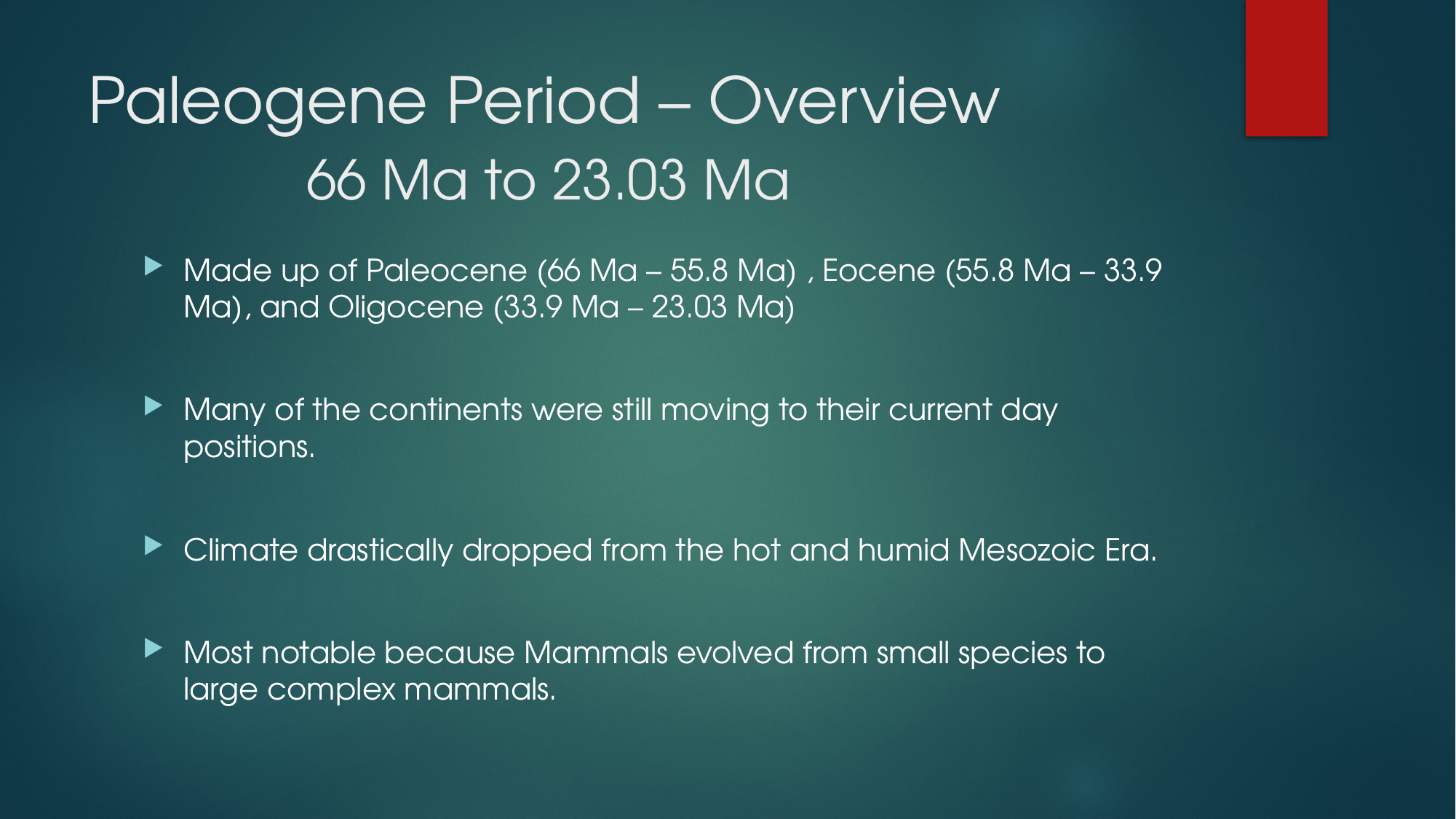

# Paleogene Period – Overview 66 Ma to 23.03 Ma
Made up of Paleocene (66 Ma – 55.8 Ma) , Eocene (55.8 Ma – 33.9 Ma), and Oligocene (33.9 Ma – 23.03 Ma)

Many of the continents were still moving to their current day positions.

Climate drastically dropped from the hot and humid Mesozoic Era.

Most notable because Mammals evolved from small species to large complex mammals.